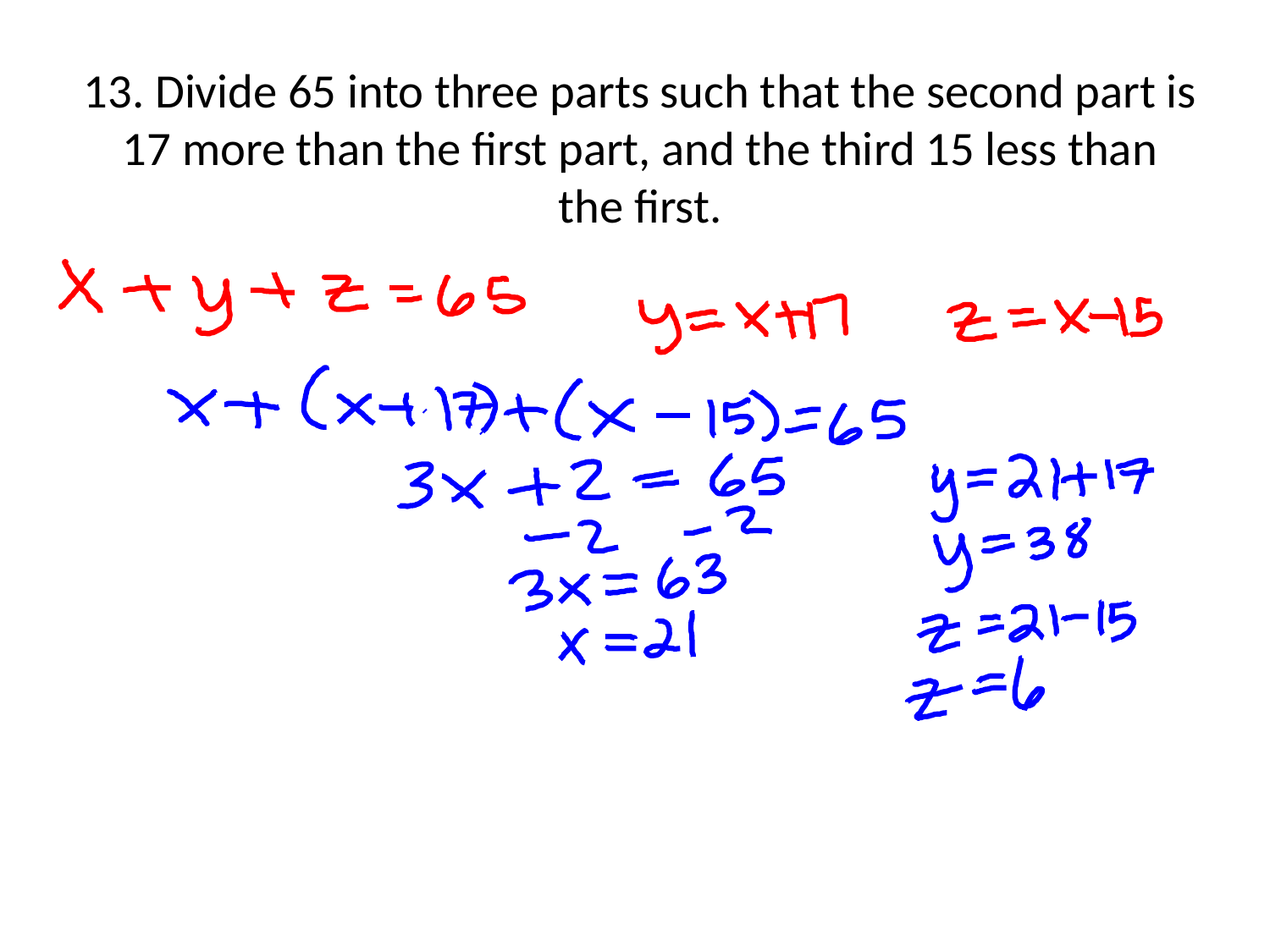

# 13. Divide 65 into three parts such that the second part is 17 more than the first part, and the third 15 less than the first.